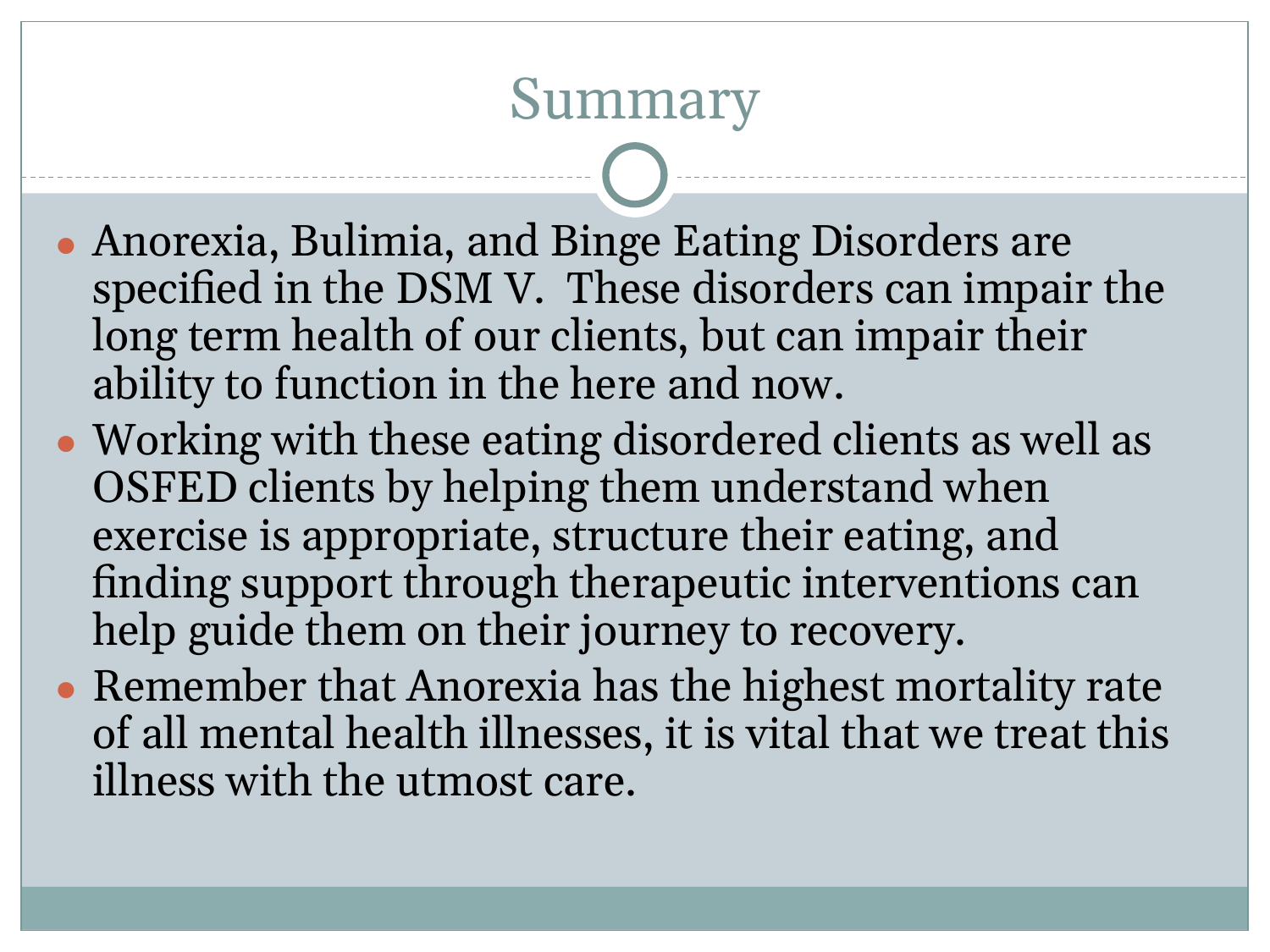

# Summary
Anorexia, Bulimia, and Binge Eating Disorders are specified in the DSM V.  These disorders can impair the long term health of our clients, but can impair their ability to function in the here and now.
Working with these eating disordered clients as well as OSFED clients by helping them understand when exercise is appropriate, structure their eating, and finding support through therapeutic interventions can help guide them on their journey to recovery.
Remember that Anorexia has the highest mortality rate of all mental health illnesses, it is vital that we treat this illness with the utmost care.